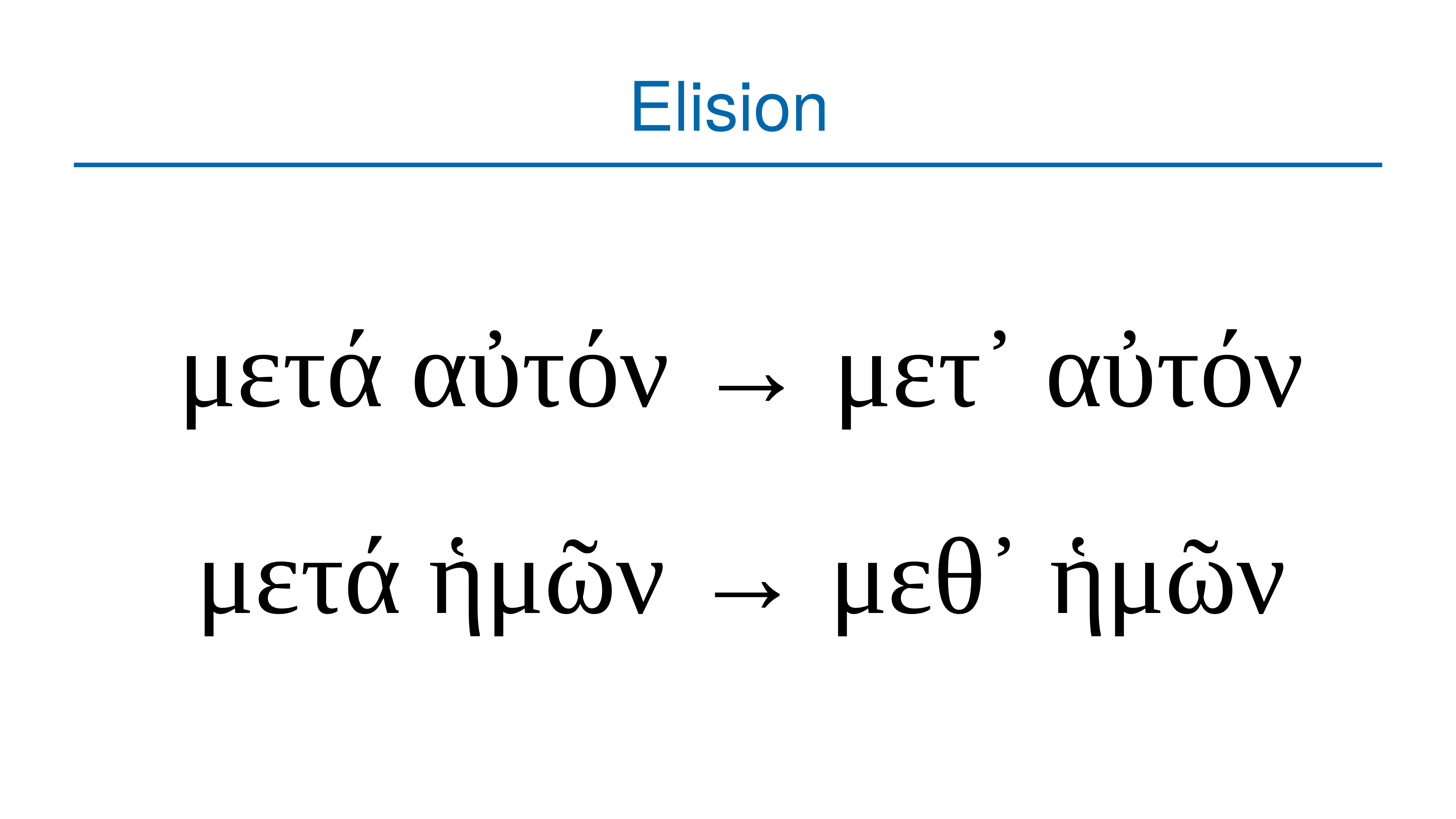

# Elision
μετά αὐτόν → μετ᾿ αὐτόν
μετά ἡμῶν → μεθ᾽ ἡμῶν